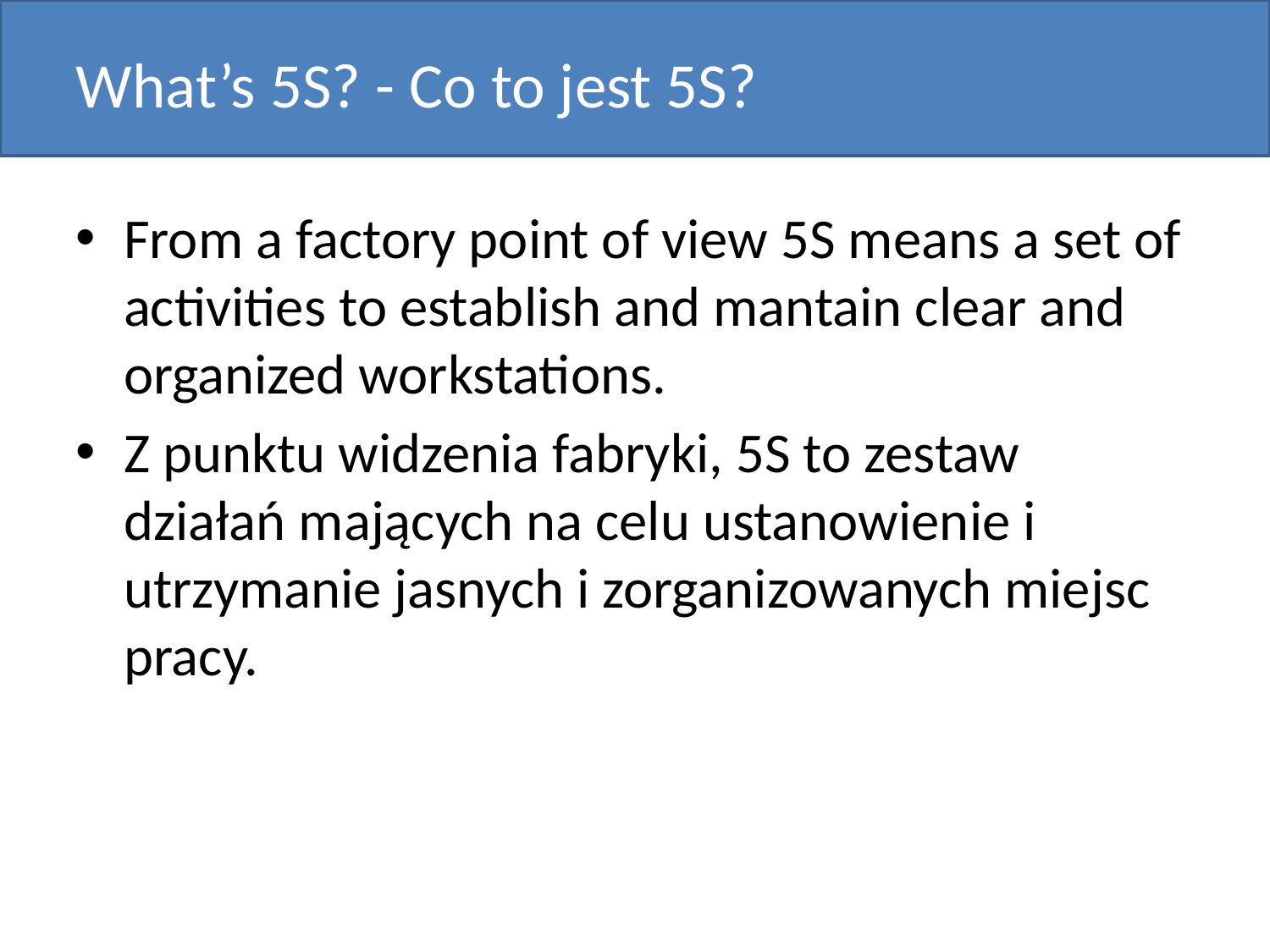

# What’s 5S? - Co to jest 5S?
From a factory point of view 5S means a set of activities to establish and mantain clear and organized workstations.
Z punktu widzenia fabryki, 5S to zestaw działań mających na celu ustanowienie i utrzymanie jasnych i zorganizowanych miejsc pracy.